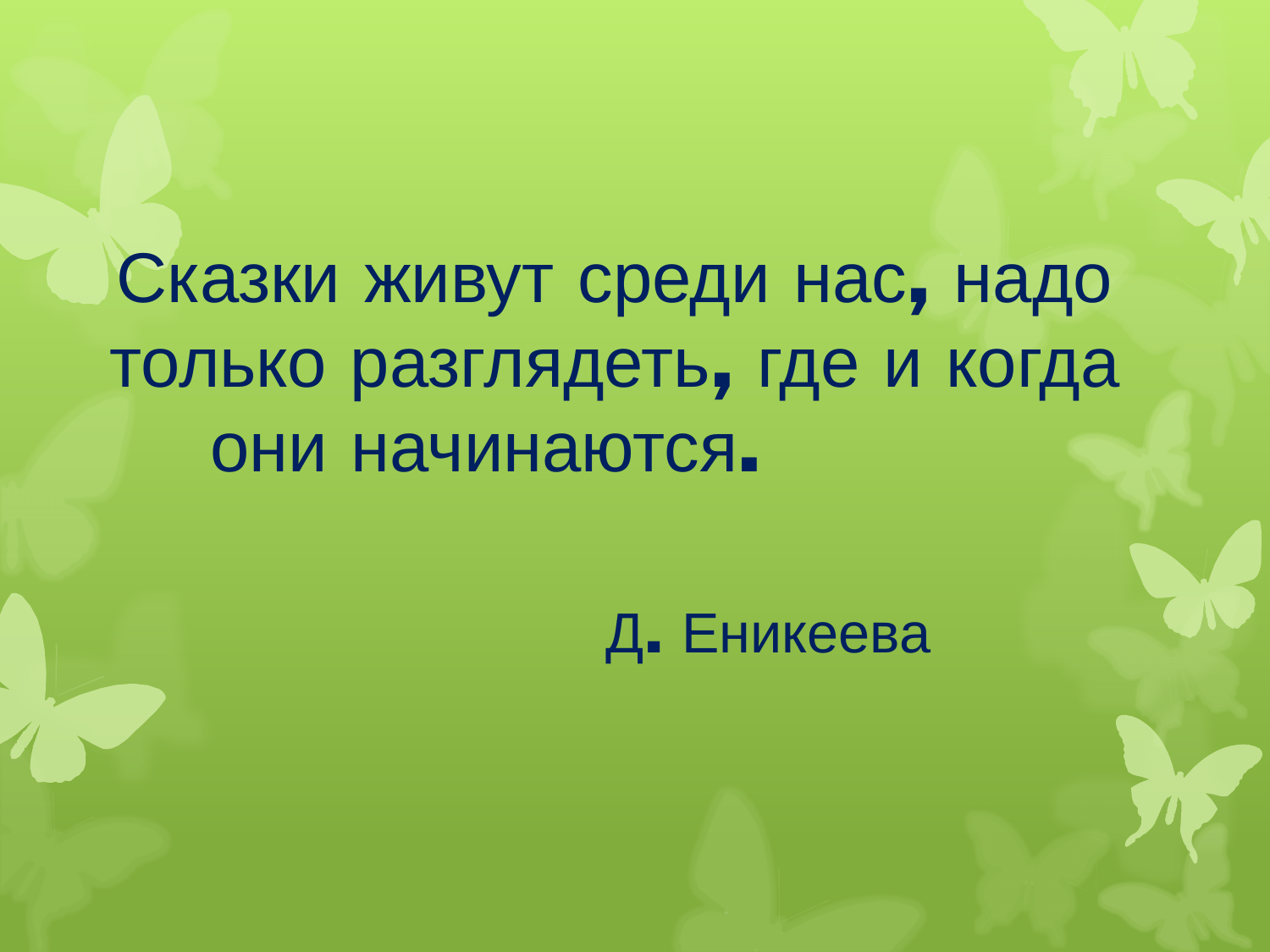

Сказки живут среди нас, надо только разглядеть, где и когда они начинаются.

                           Д. Еникеева